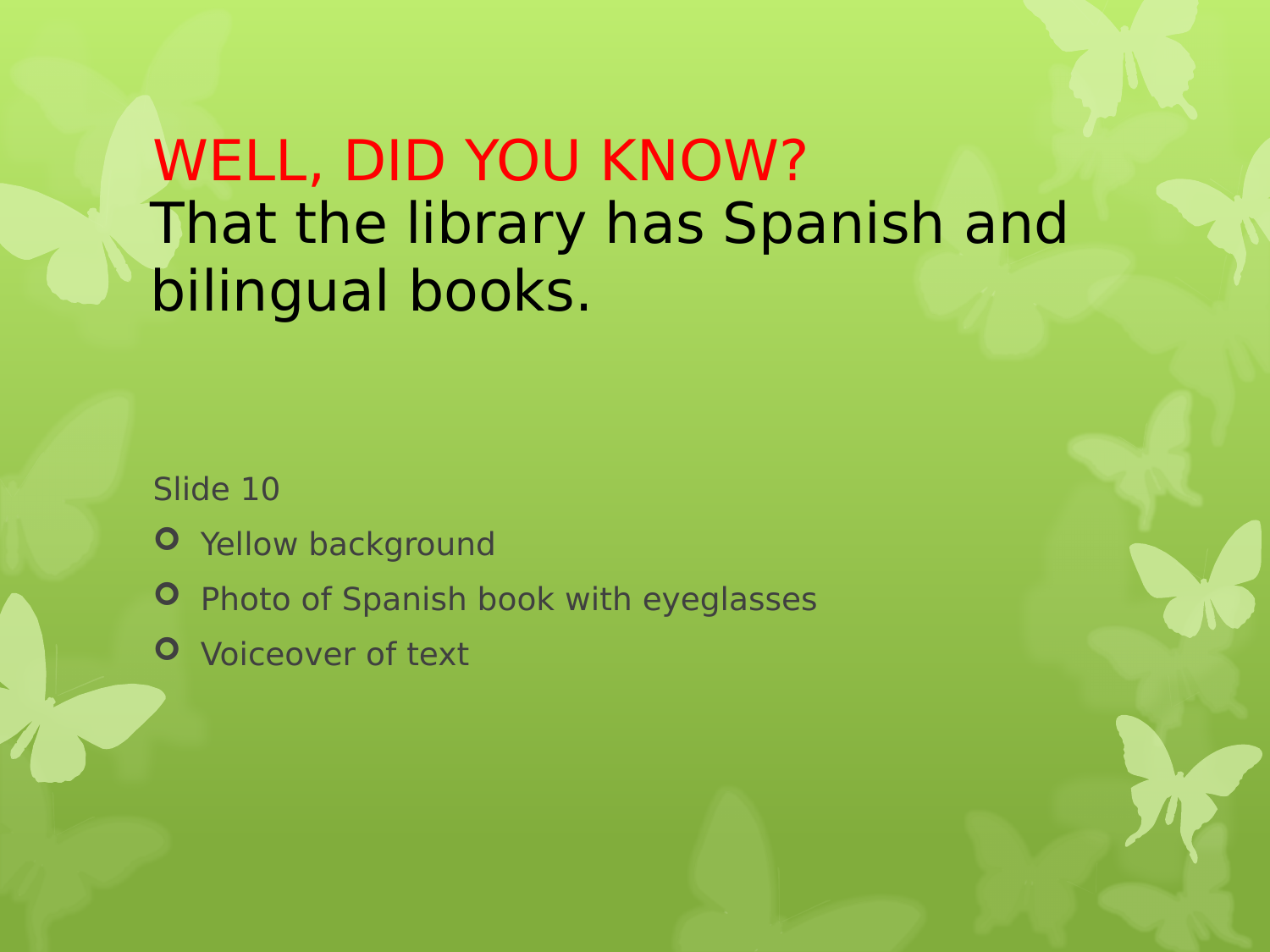

# WELL, DID YOU KNOW?
That the library has Spanish and bilingual books.
Slide 10
Yellow background
Photo of Spanish book with eyeglasses
Voiceover of text